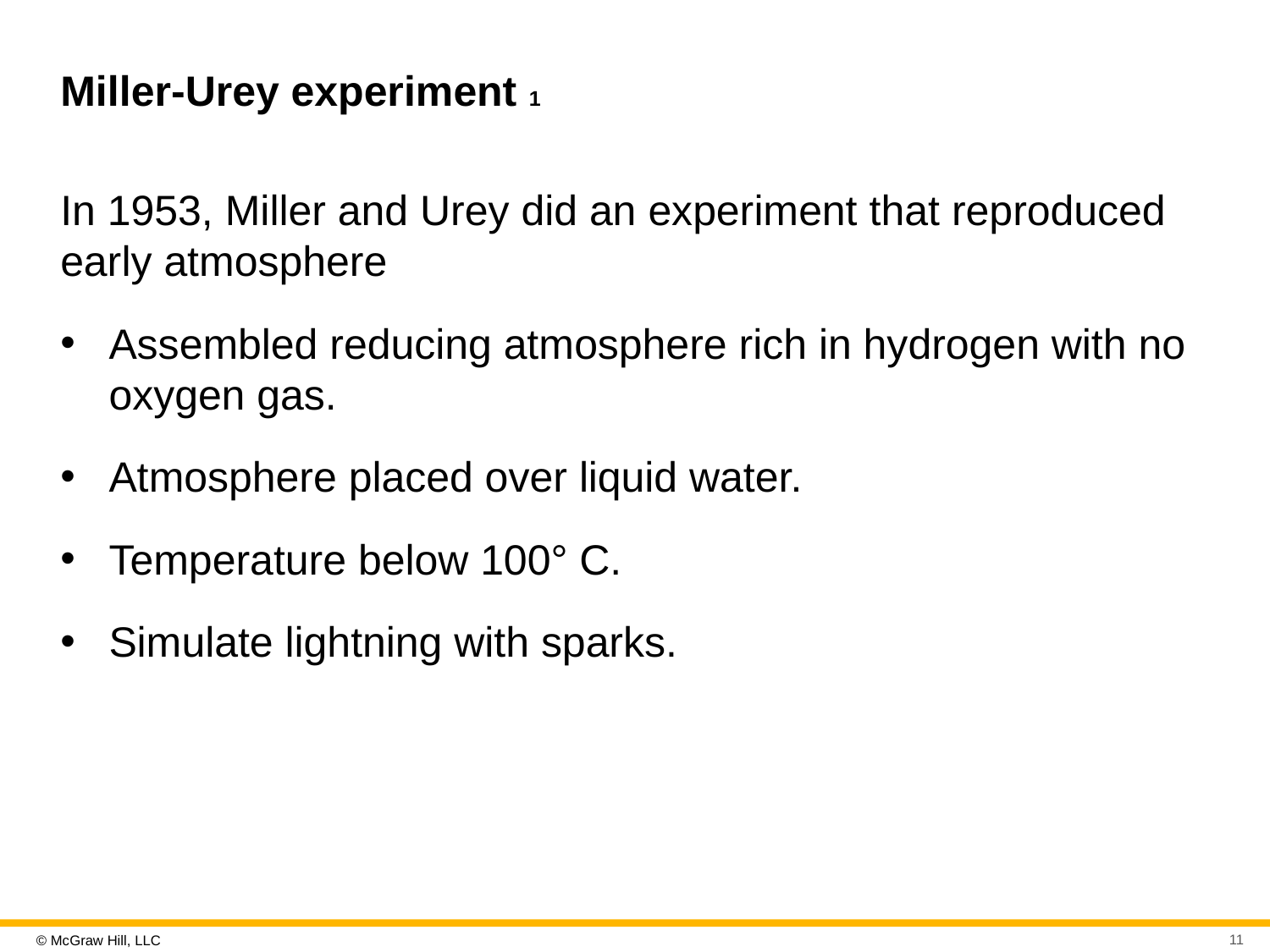

# Miller-Urey experiment 1
In 1953, Miller and Urey did an experiment that reproduced early atmosphere
Assembled reducing atmosphere rich in hydrogen with no oxygen gas.
Atmosphere placed over liquid water.
Temperature below 100° C.
Simulate lightning with sparks.
11